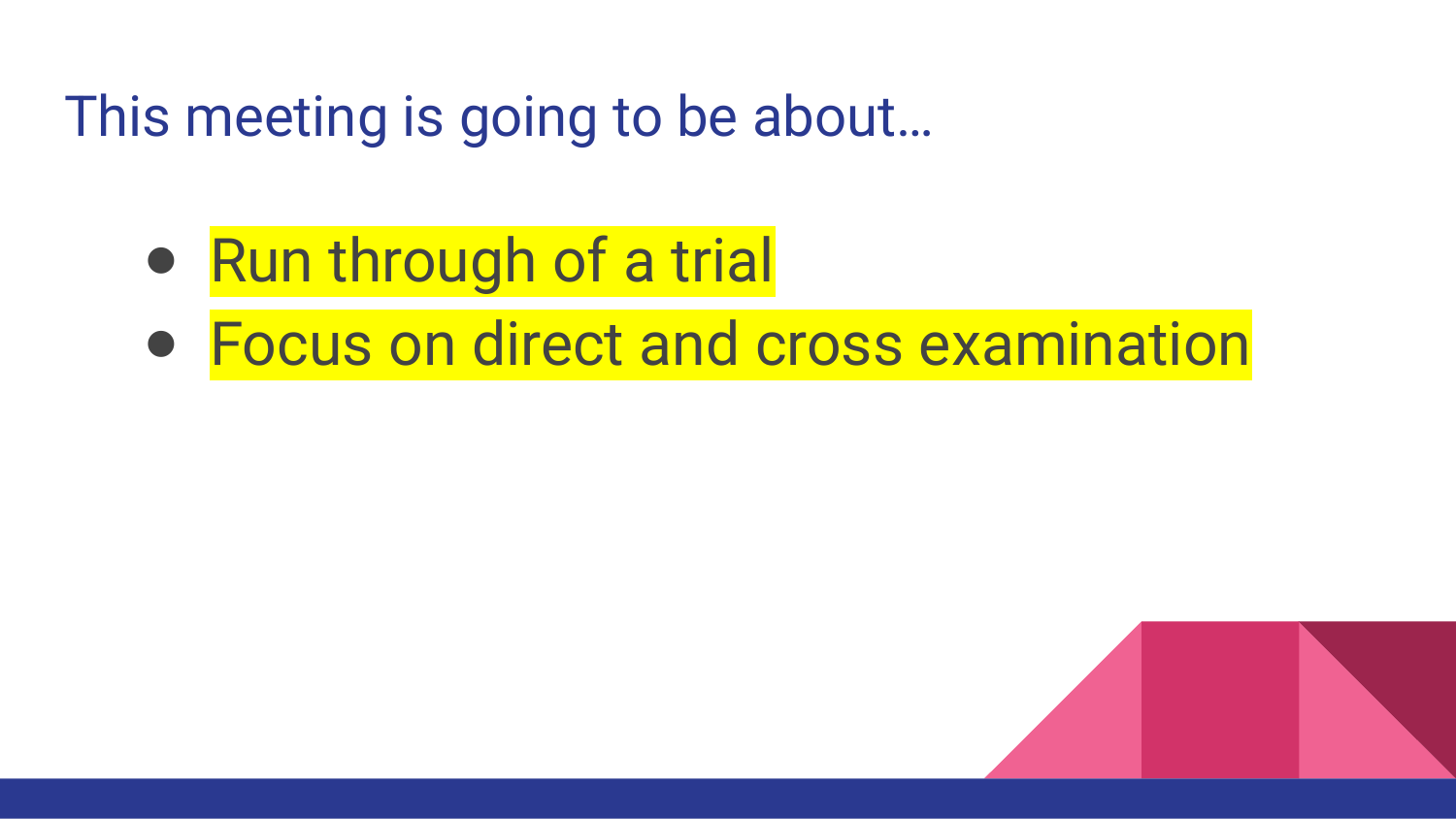

# This meeting is going to be about…
Run through of a trial
Focus on direct and cross examination